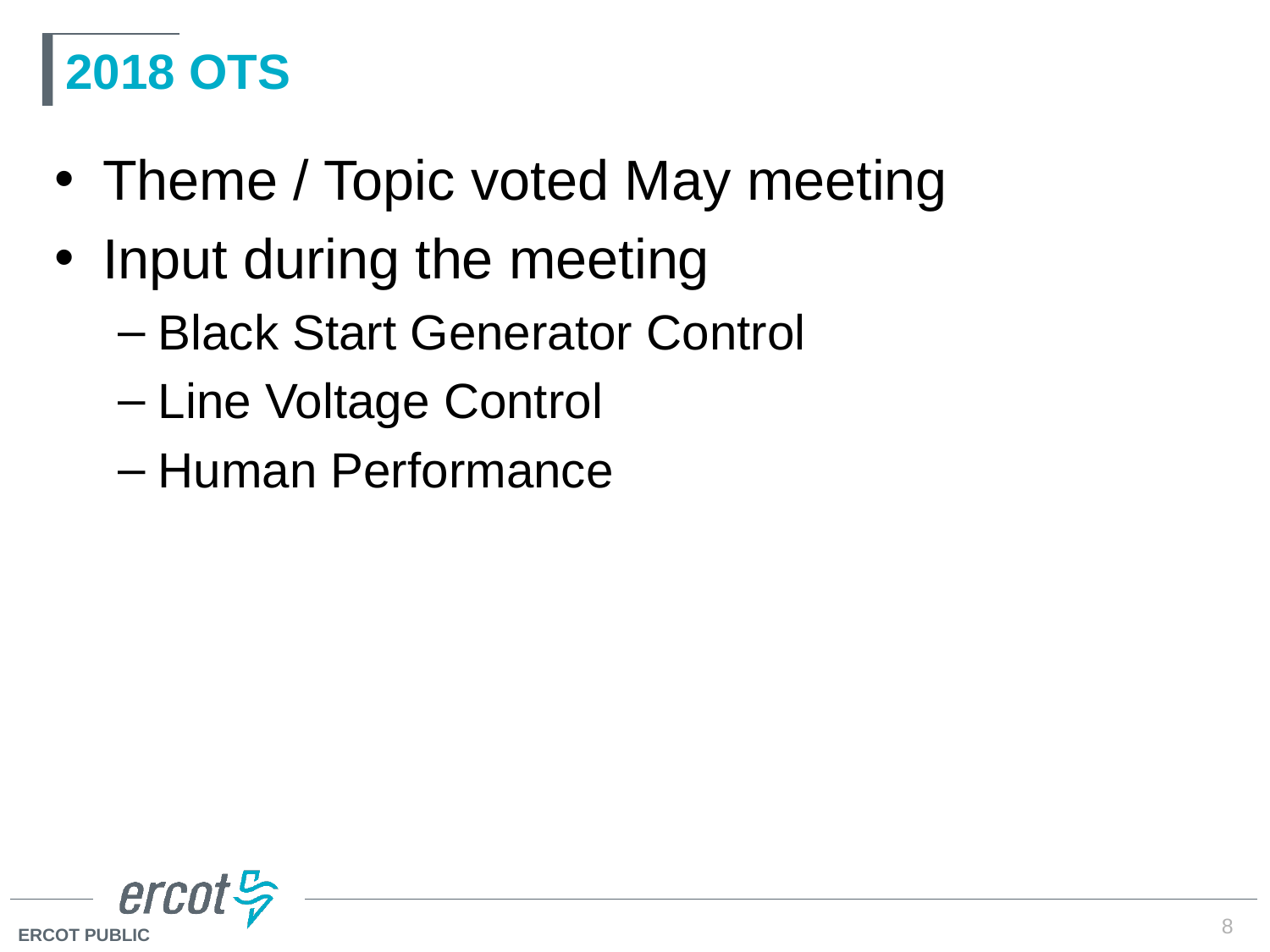

# 2018 OTS
Theme / Topic voted May meeting
Input during the meeting
Black Start Generator Control
Line Voltage Control
Human Performance

8